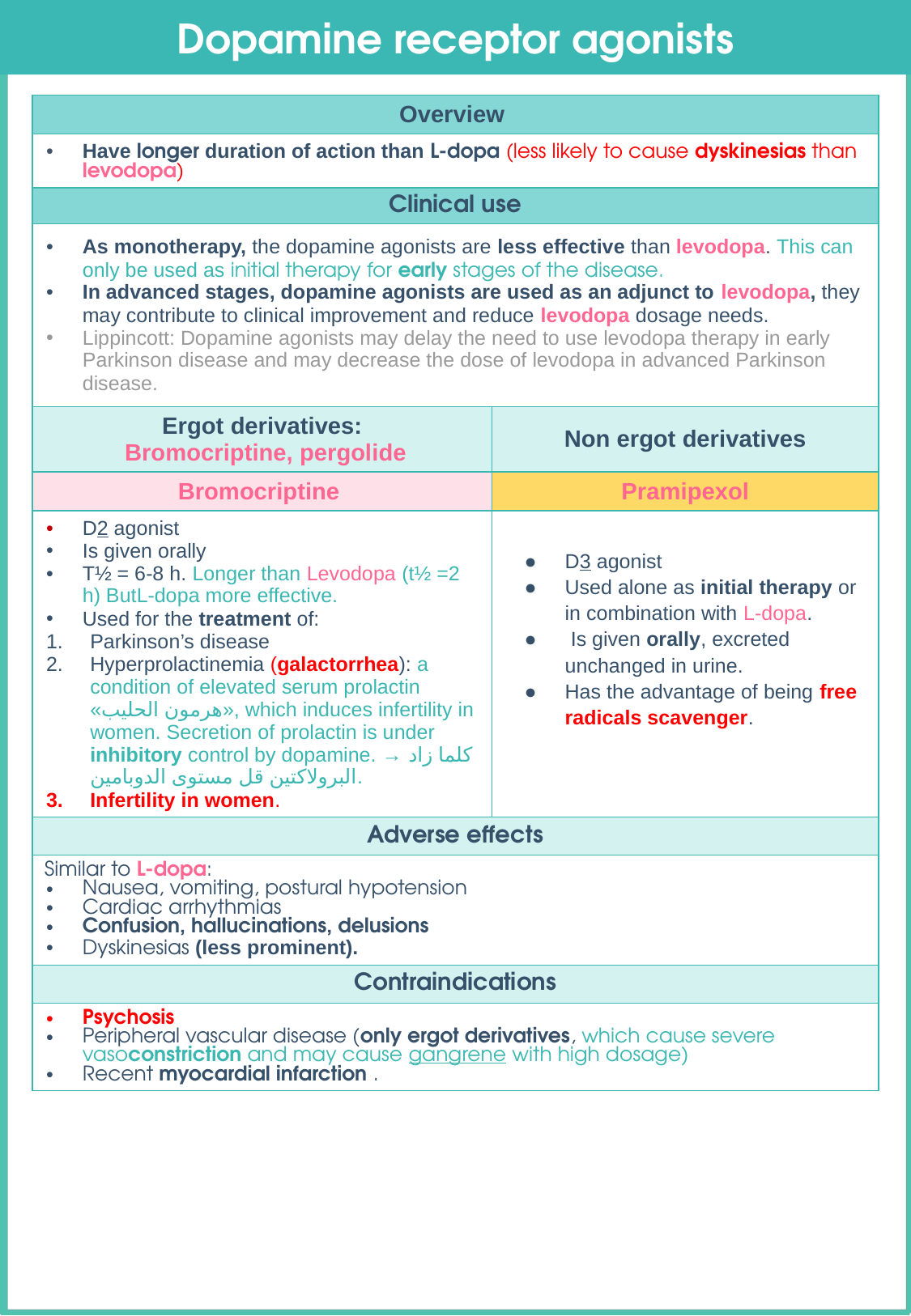

Dopamine receptor agonists
| Overview |  |
| --- | --- |
| Have longer duration of action than L-dopa (less likely to cause dyskinesias than levodopa) |  |
| Clinical use |  |
| As monotherapy, the dopamine agonists are less effective than levodopa. This can only be used as initial therapy for early stages of the disease. In advanced stages, dopamine agonists are used as an adjunct to levodopa, they may contribute to clinical improvement and reduce levodopa dosage needs. Lippincott: Dopamine agonists may delay the need to use levodopa therapy in early Parkinson disease and may decrease the dose of levodopa in advanced Parkinson disease. |  |
| Ergot derivatives: Bromocriptine, pergolide | Non ergot derivatives |
| Bromocriptine | Pramipexol |
| D2 agonist Is given orally T½ = 6-8 h. Longer than Levodopa (t½ =2 h) ButL-dopa more effective. Used for the treatment of: Parkinson’s disease Hyperprolactinemia (galactorrhea): a condition of elevated serum prolactin «هرمون الحليب», which induces infertility in women. Secretion of prolactin is under inhibitory control by dopamine. → كلما زاد البرولاكتين قل مستوى الدوبامين. Infertility in women. | D3 agonist Used alone as initial therapy or in combination with L-dopa. Is given orally, excreted unchanged in urine. Has the advantage of being free radicals scavenger. |
| Adverse effects |  |
| Similar to L-dopa: Nausea, vomiting, postural hypotension Cardiac arrhythmias Confusion, hallucinations, delusions Dyskinesias (less prominent). |  |
| Contraindications |  |
| Psychosis Peripheral vascular disease (only ergot derivatives, which cause severe vasoconstriction and may cause gangrene with high dosage) Recent myocardial infarction . |  |